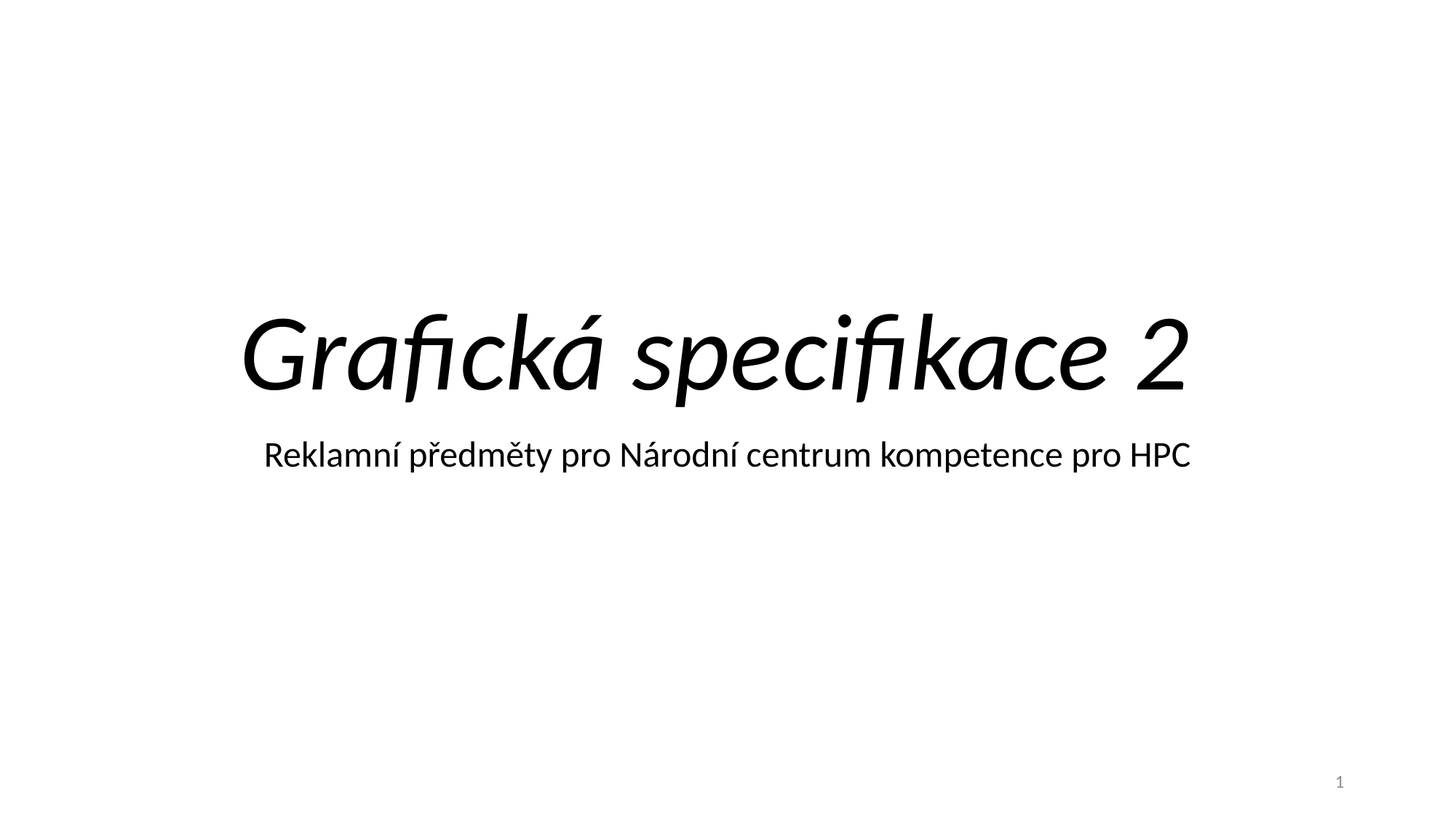

# Grafická specifikace 2
Reklamní předměty pro Národní centrum kompetence pro HPC
1